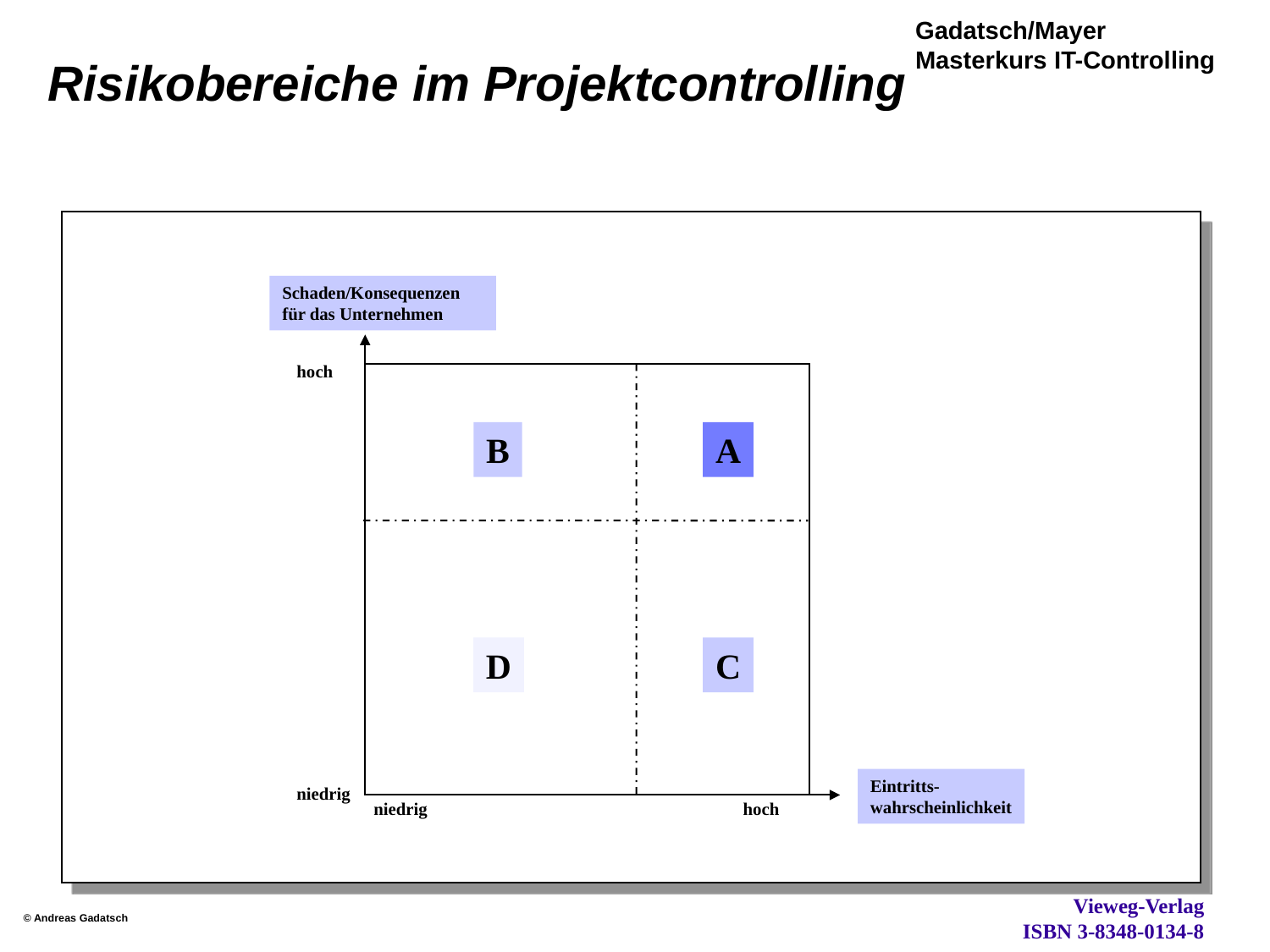

# Risikobereiche im Projektcontrolling
Schaden/Konsequenzen
für das Unternehmen

hoch

niedrig

B
A

D
C
Eintritts-
wahrscheinlichkeit
niedrig                                                                       hoch